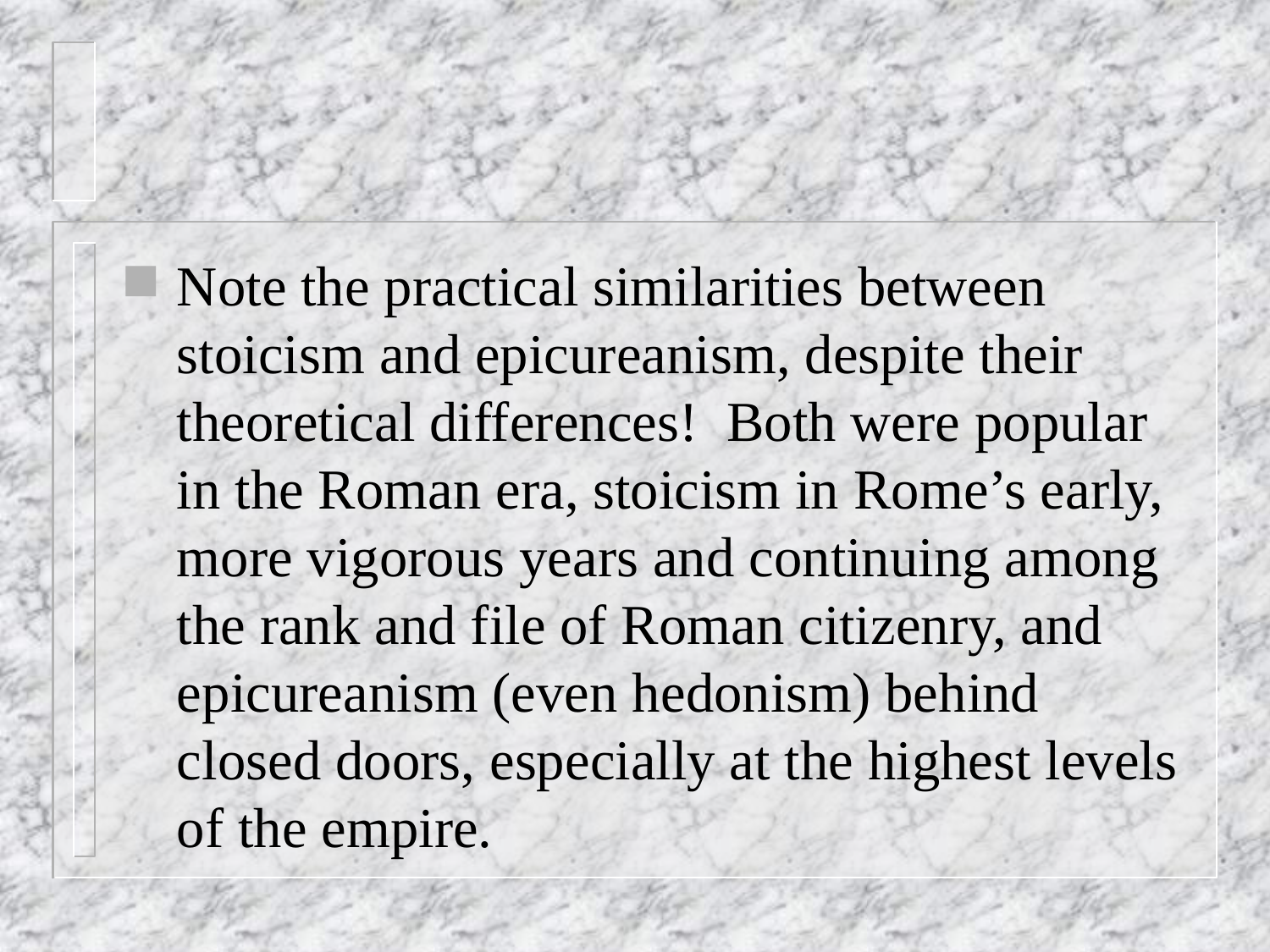

#
Note the practical similarities between stoicism and epicureanism, despite their theoretical differences!  Both were popular in the Roman era, stoicism in Rome’s early, more vigorous years and continuing among the rank and file of Roman citizenry, and epicureanism (even hedonism) behind closed doors, especially at the highest levels of the empire.